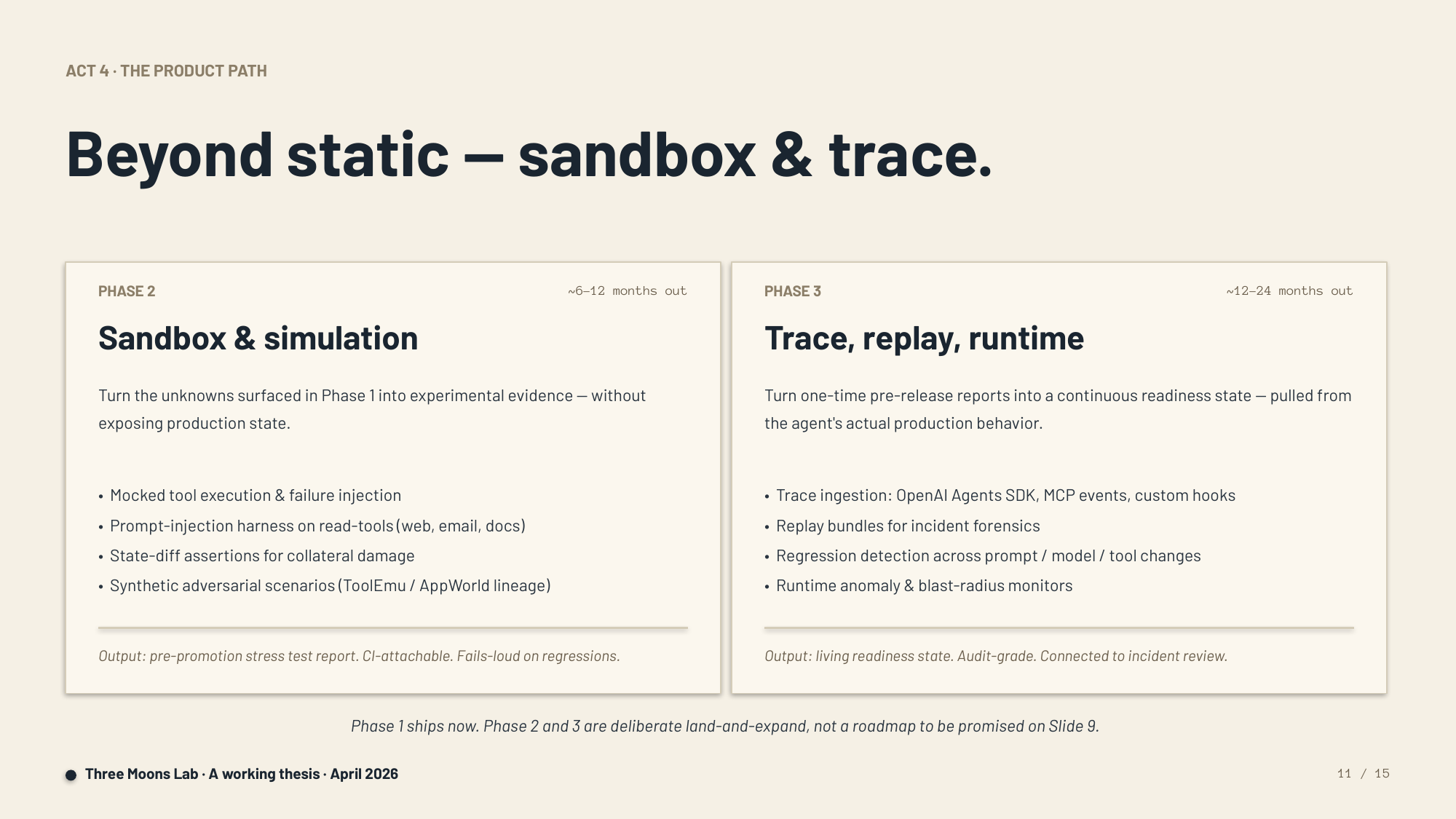

ACT 4 · THE PRODUCT PATH
Beyond static — sandbox & trace.

PHASE 2
~6–12 months out
PHASE 3
~12–24 months out
Sandbox & simulation
Trace, replay, runtime
Turn the unknowns surfaced in Phase 1 into experimental evidence — without exposing production state.
Turn one-time pre-release reports into a continuous readiness state — pulled from the agent's actual production behavior.
•  Mocked tool execution & failure injection
•  Prompt-injection harness on read-tools (web, email, docs)
•  State-diff assertions for collateral damage
•  Synthetic adversarial scenarios (ToolEmu / AppWorld lineage)
•  Trace ingestion: OpenAI Agents SDK, MCP events, custom hooks
•  Replay bundles for incident forensics
•  Regression detection across prompt / model / tool changes
•  Runtime anomaly & blast-radius monitors
Output: pre-promotion stress test report. CI-attachable. Fails-loud on regressions.
Output: living readiness state. Audit-grade. Connected to incident review.
Phase 1 ships now. Phase 2 and 3 are deliberate land-and-expand, not a roadmap to be promised on Slide 9.
Three Moons Lab · A working thesis · April 2026
11 / 15